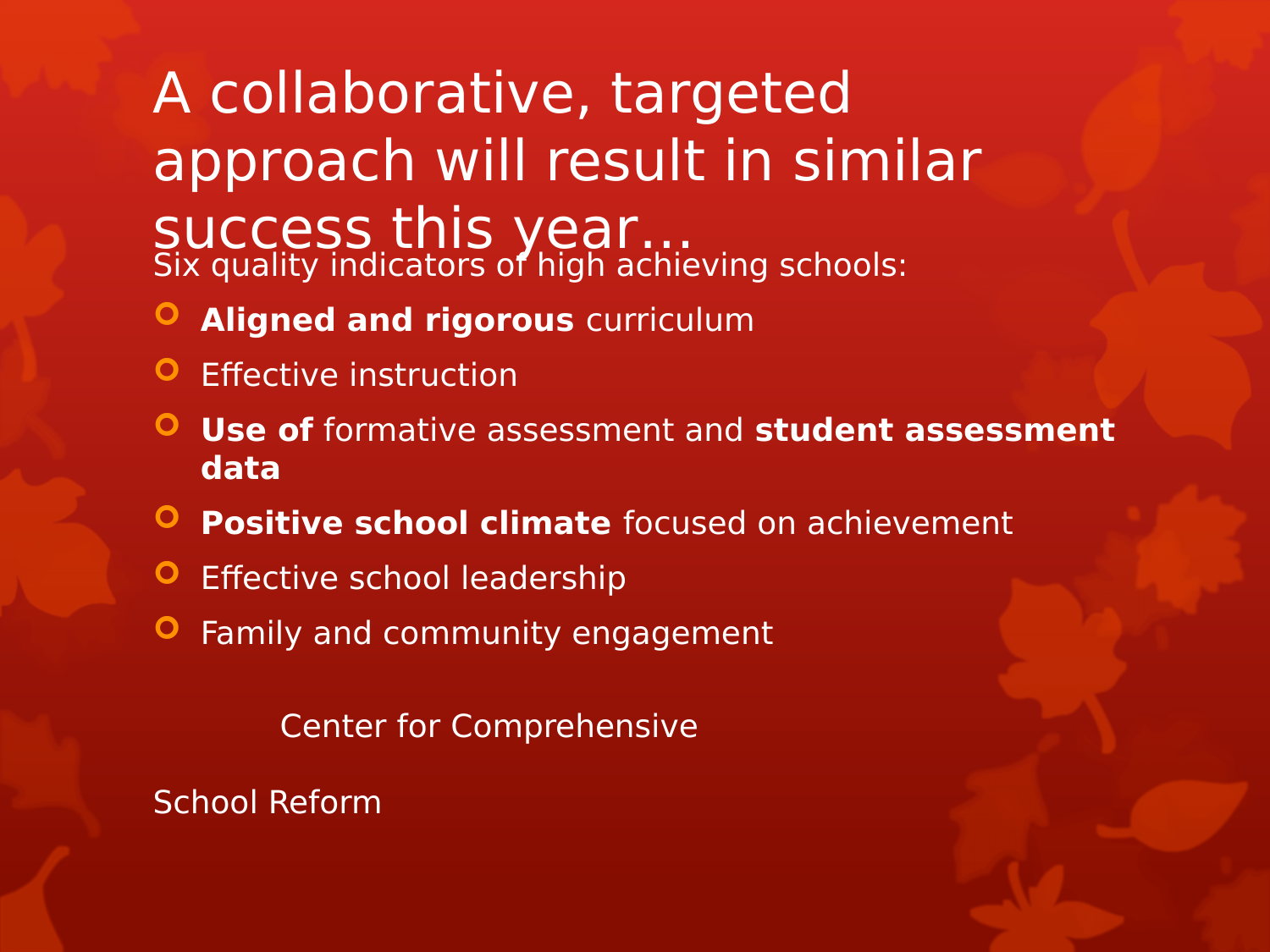

# A collaborative, targeted approach will result in similar success this year…
Six quality indicators of high achieving schools:
Aligned and rigorous curriculum
Effective instruction
Use of formative assessment and student assessment data
Positive school climate focused on achievement
Effective school leadership
Family and community engagement
								Center for Comprehensive 										School Reform